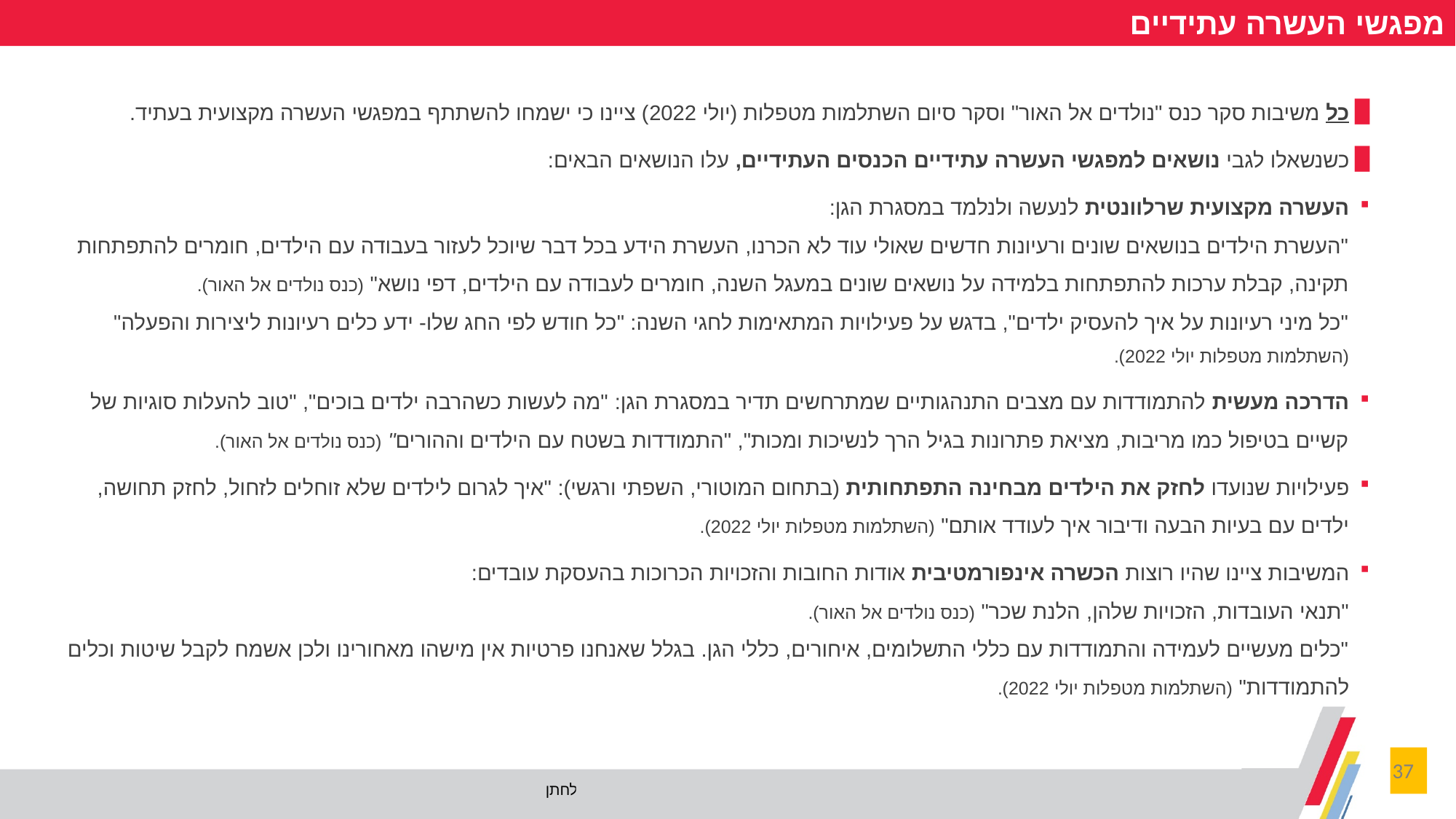

מפגשי העשרה עתידיים
כל משיבות סקר כנס "נולדים אל האור" וסקר סיום השתלמות מטפלות (יולי 2022) ציינו כי ישמחו להשתתף במפגשי העשרה מקצועית בעתיד.
כשנשאלו לגבי נושאים למפגשי העשרה עתידיים הכנסים העתידיים, עלו הנושאים הבאים:
העשרה מקצועית שרלוונטית לנעשה ולנלמד במסגרת הגן:
"העשרת הילדים בנושאים שונים ורעיונות חדשים שאולי עוד לא הכרנו, העשרת הידע בכל דבר שיוכל לעזור בעבודה עם הילדים, חומרים להתפתחות תקינה, קבלת ערכות להתפתחות בלמידה על נושאים שונים במעגל השנה, חומרים לעבודה עם הילדים, דפי נושא" (כנס נולדים אל האור).
"כל מיני רעיונות על איך להעסיק ילדים", בדגש על פעילויות המתאימות לחגי השנה: "כל חודש לפי החג שלו- ידע כלים רעיונות ליצירות והפעלה" (השתלמות מטפלות יולי 2022).
הדרכה מעשית להתמודדות עם מצבים התנהגותיים שמתרחשים תדיר במסגרת הגן: "מה לעשות כשהרבה ילדים בוכים", "טוב להעלות סוגיות של קשיים בטיפול כמו מריבות, מציאת פתרונות בגיל הרך לנשיכות ומכות", "התמודדות בשטח עם הילדים וההורים" (כנס נולדים אל האור).
פעילויות שנועדו לחזק את הילדים מבחינה התפתחותית (בתחום המוטורי, השפתי ורגשי): "איך לגרום לילדים שלא זוחלים לזחול, לחזק תחושה, ילדים עם בעיות הבעה ודיבור איך לעודד אותם" (השתלמות מטפלות יולי 2022).
המשיבות ציינו שהיו רוצות הכשרה אינפורמטיבית אודות החובות והזכויות הכרוכות בהעסקת עובדים:
"תנאי העובדות, הזכויות שלהן, הלנת שכר" (כנס נולדים אל האור).
"כלים מעשיים לעמידה והתמודדות עם כללי התשלומים, איחורים, כללי הגן. בגלל שאנחנו פרטיות אין מישהו מאחורינו ולכן אשמח לקבל שיטות וכלים להתמודדות" (השתלמות מטפלות יולי 2022).
37